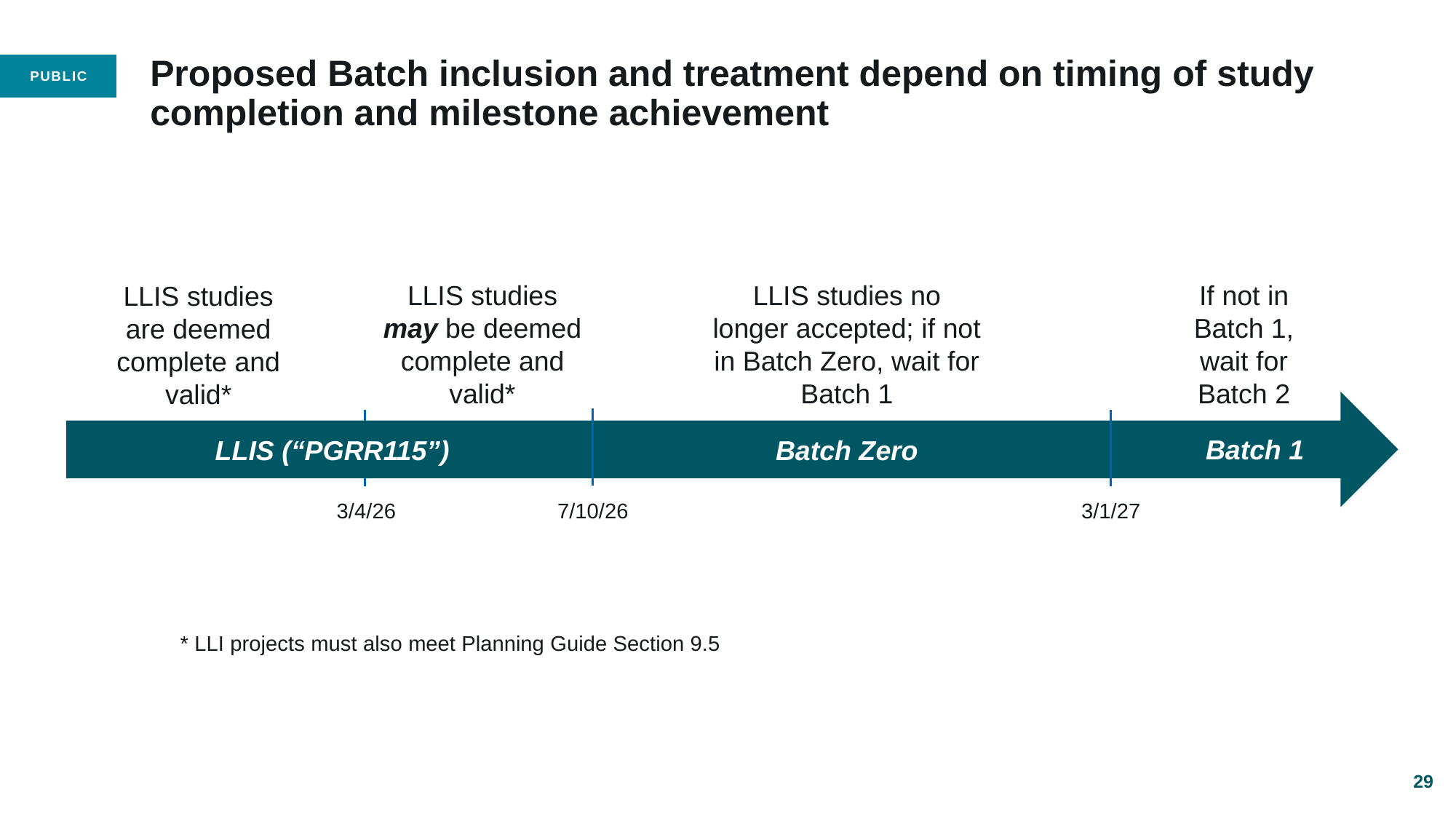

# Proposed Batch inclusion and treatment depend on timing of study completion and milestone achievement
LLIS studies no longer accepted; if not in Batch Zero, wait for Batch 1
LLIS studies may be deemed complete and valid*
If not in Batch 1, wait for Batch 2
LLIS studies are deemed complete and valid*

Batch 1
LLIS (“PGRR115”)
Batch Zero
3/4/26
7/10/26
3/1/27
* LLI projects must also meet Planning Guide Section 9.5
29